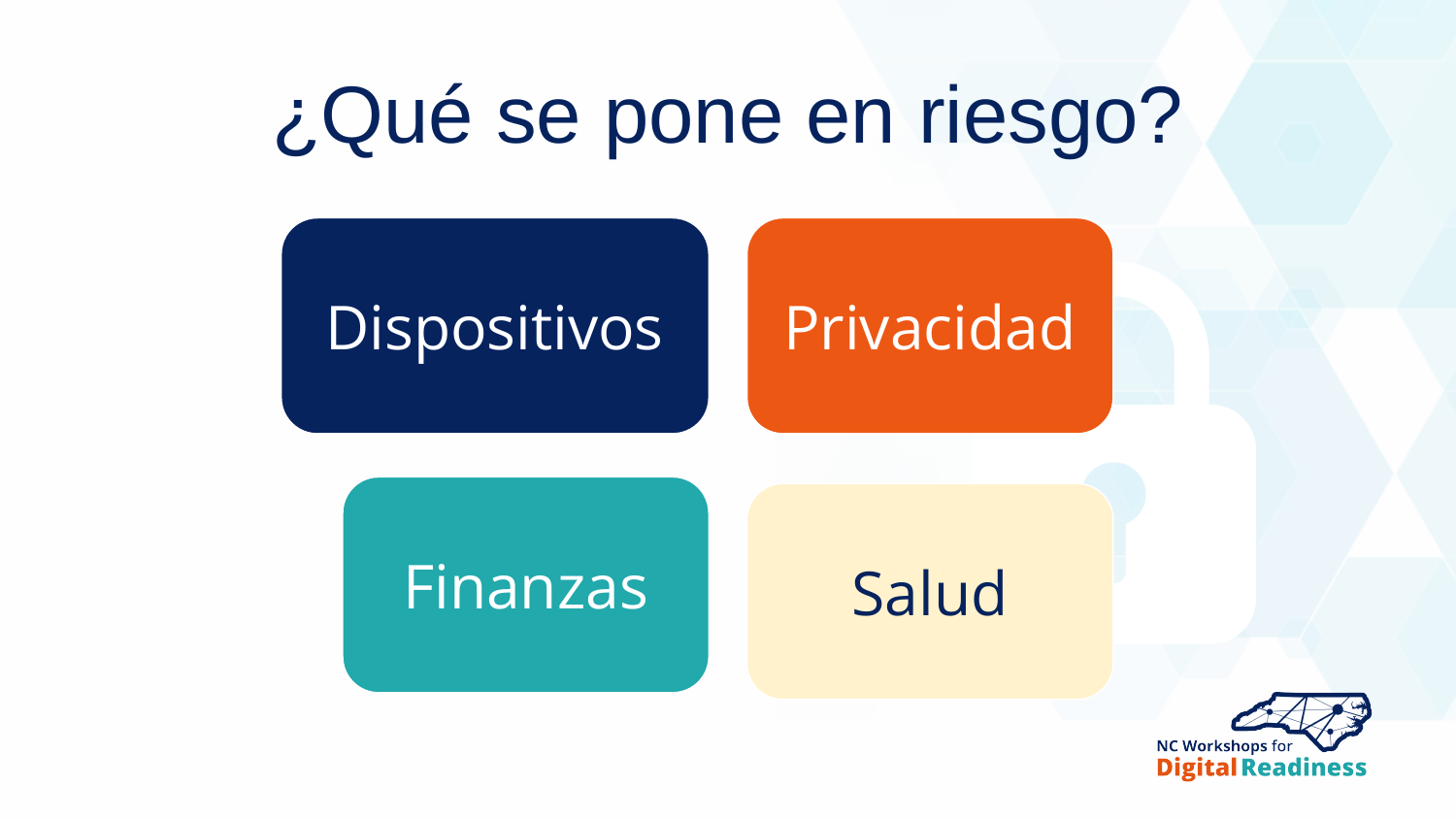

¿Qué se pone en riesgo?
Dispositivos
Privacidad
Finanzas
Salud